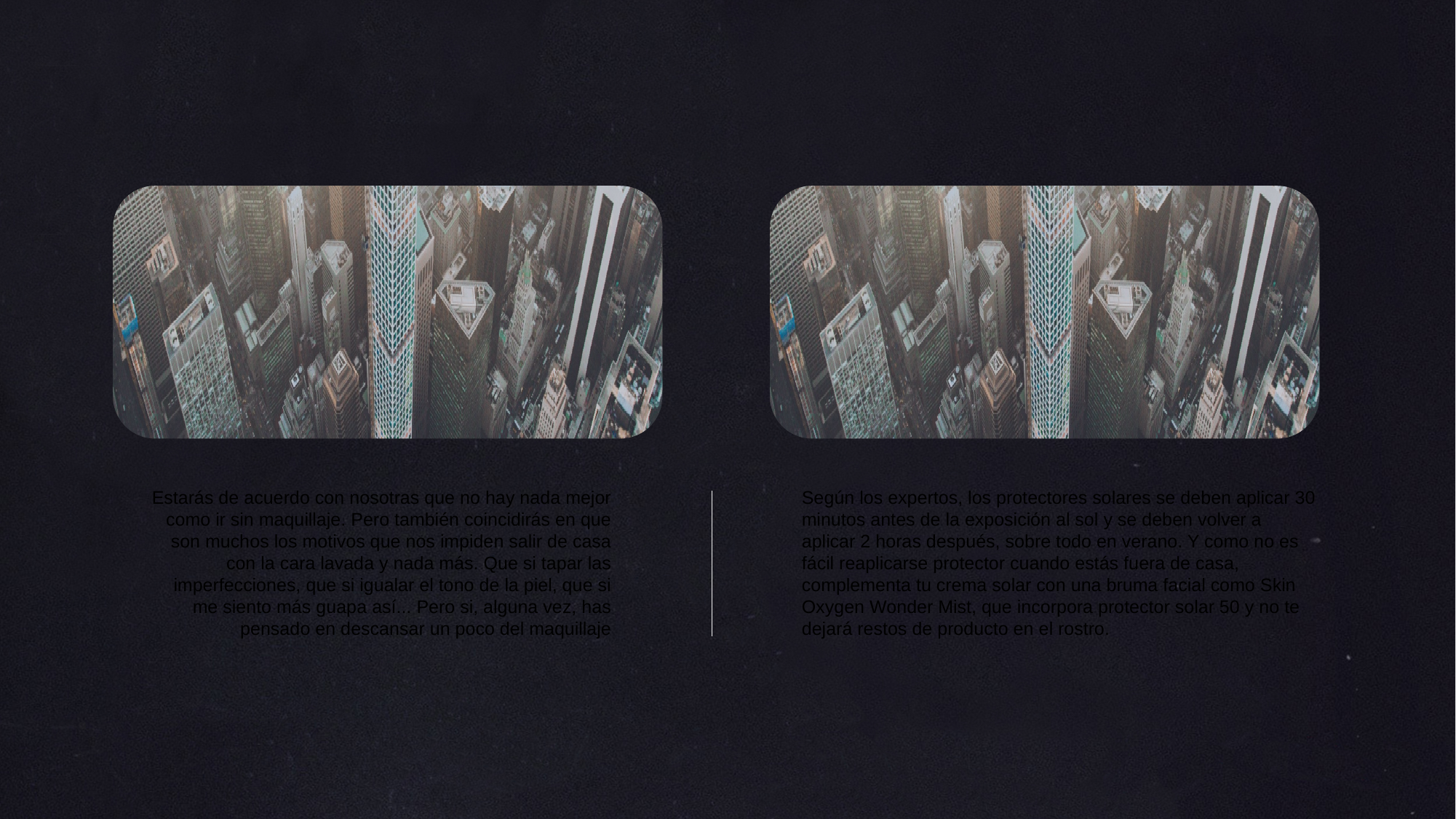

Estarás de acuerdo con nosotras que no hay nada mejor como ir sin maquillaje. Pero también coincidirás en que son muchos los motivos que nos impiden salir de casa con la cara lavada y nada más. Que si tapar las imperfecciones, que si igualar el tono de la piel, que si me siento más guapa así... Pero si, alguna vez, has pensado en descansar un poco del maquillaje
Según los expertos, los protectores solares se deben aplicar 30 minutos antes de la exposición al sol y se deben volver a aplicar 2 horas después, sobre todo en verano. Y como no es fácil reaplicarse protector cuando estás fuera de casa, complementa tu crema solar con una bruma facial como Skin Oxygen Wonder Mist, que incorpora protector solar 50 y no te dejará restos de producto en el rostro.